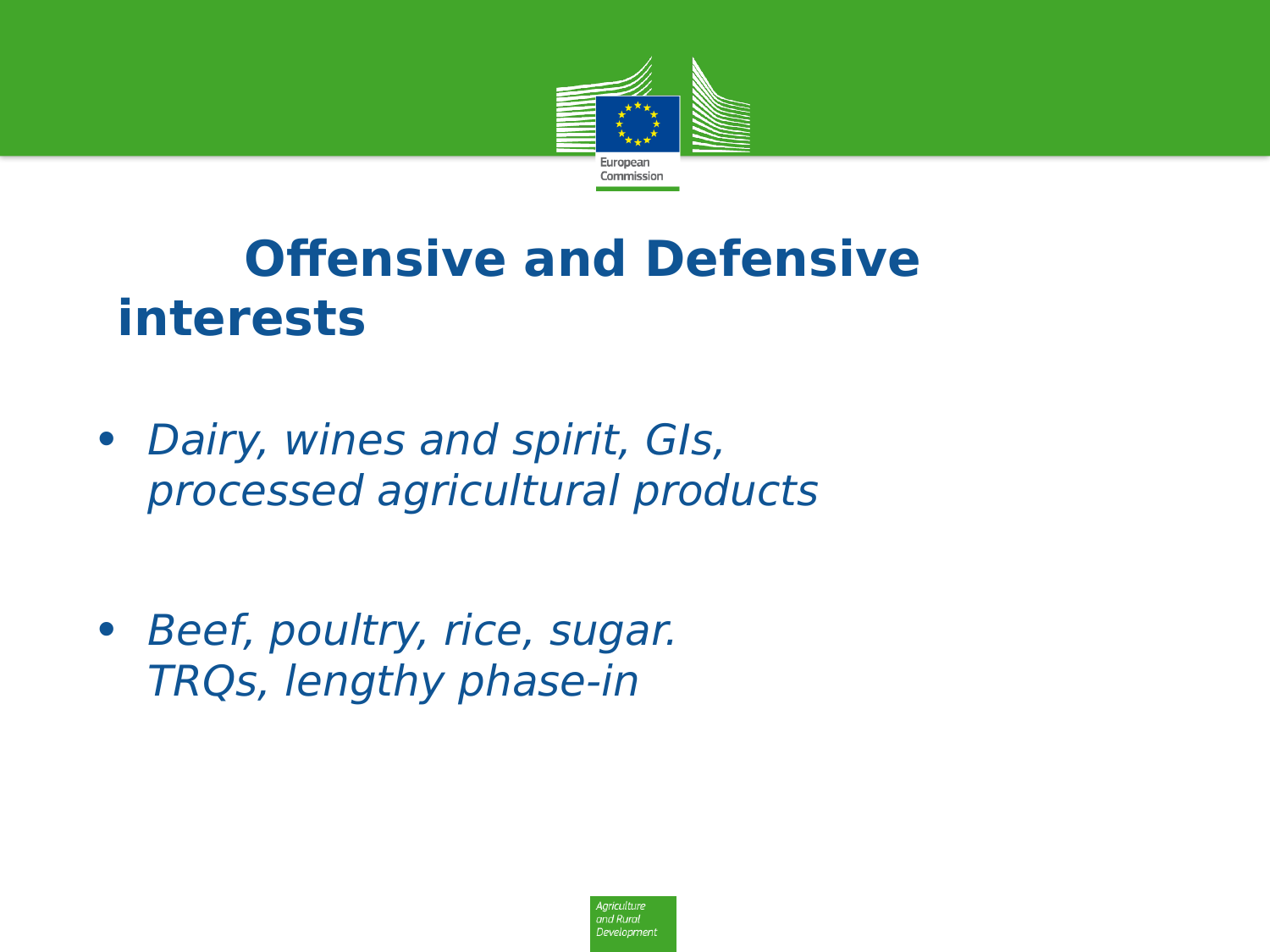

# Offensive and Defensive interests
Dairy, wines and spirit, GIs,
processed agricultural products

Beef, poultry, rice, sugar.
TRQs, lengthy phase-in